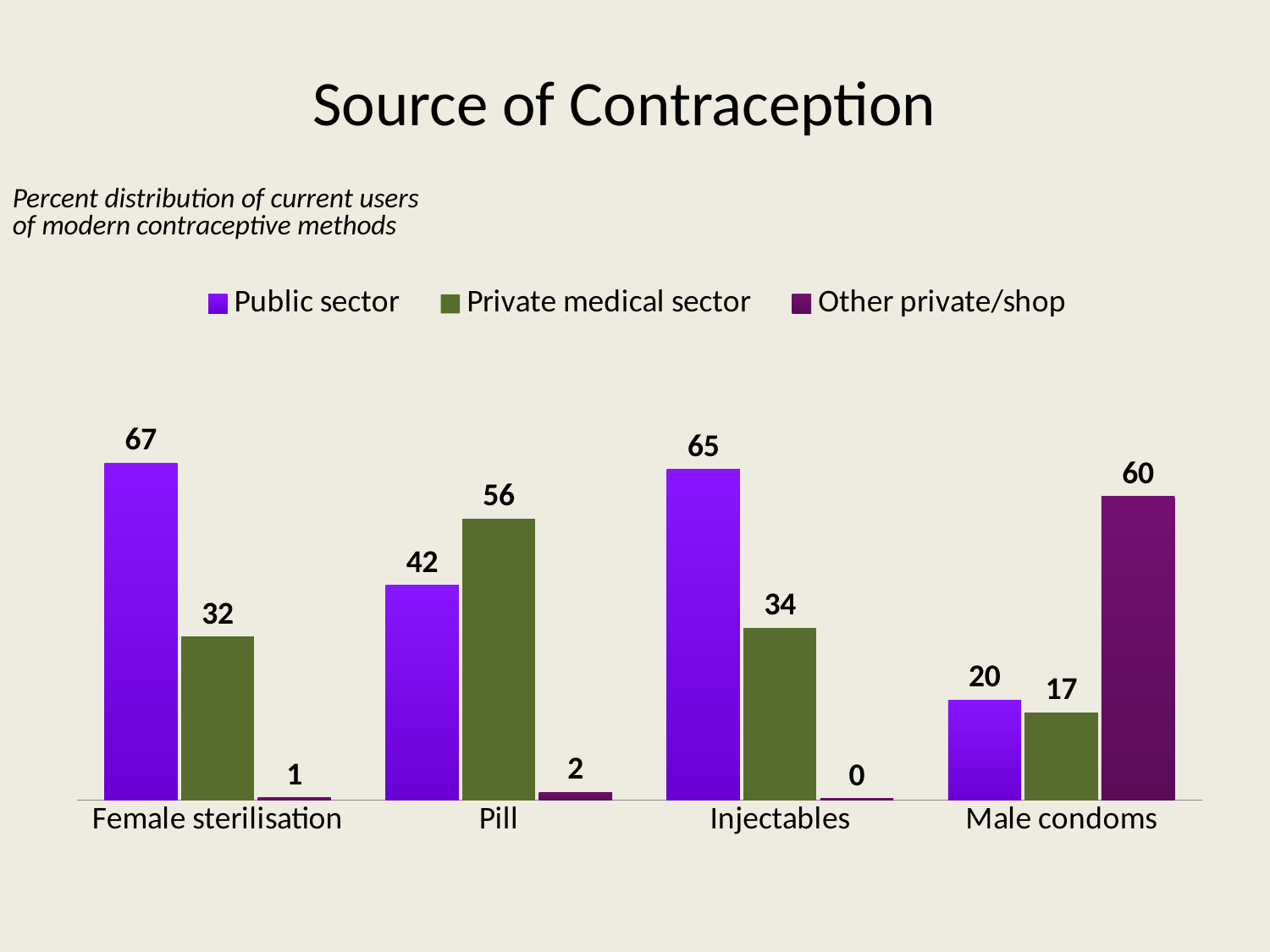

Source of Contraception
Percent distribution of current users of modern contraceptive methods

### Chart

| Category | Public sector | Private medical sector | Other private/shop |
|---|---|---|---|
| Female sterilisation | 66.6 | 32.30000000000001 | 0.5 |
| Pill | 42.4 | 55.6 | 1.6 |
| Injectables | 65.3 | 34.1 | 0.30000000000000004 |
| Male condoms | 19.8 | 17.3 | 60.0 |